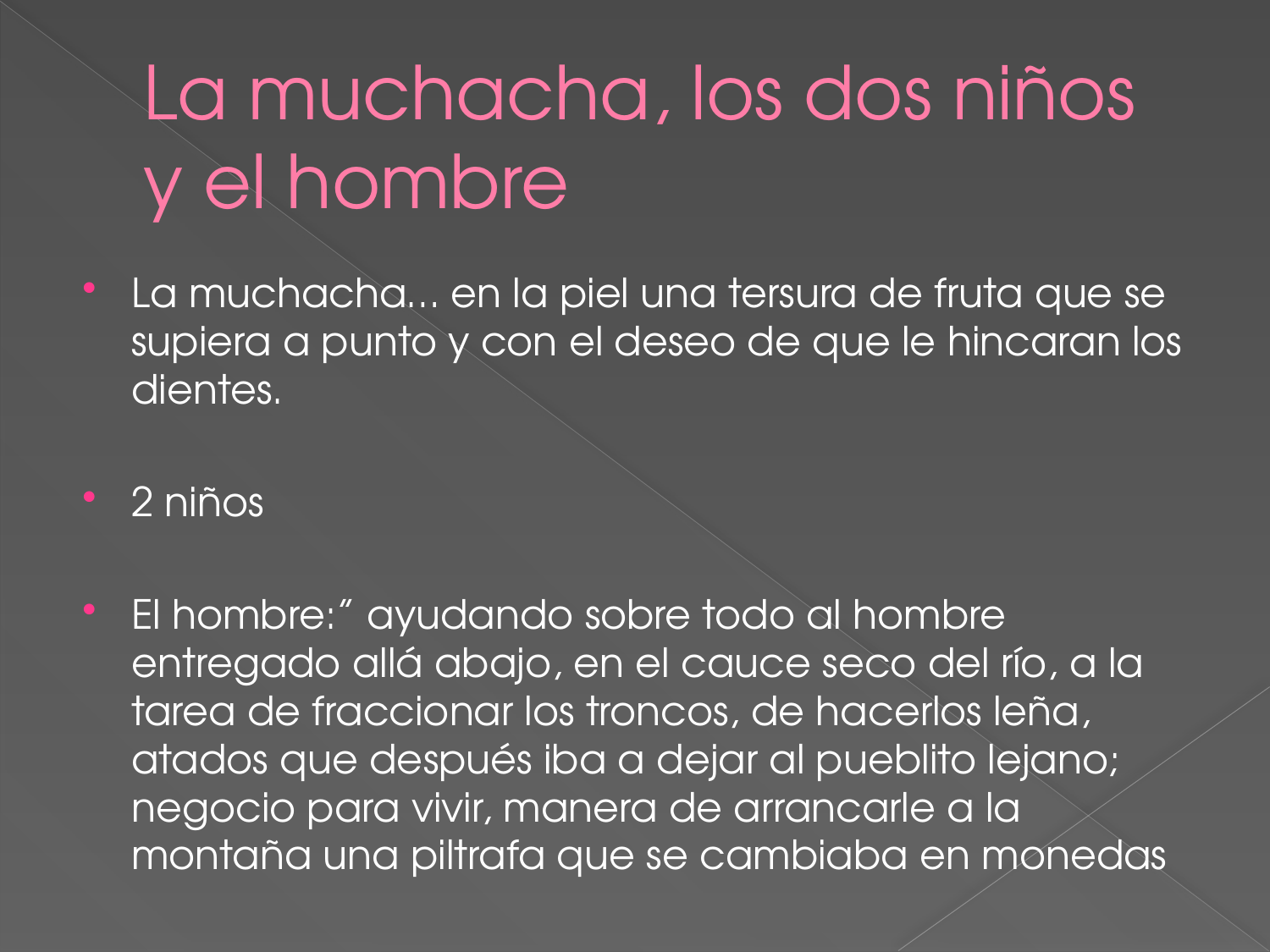

# La muchacha, los dos niños y el hombre
La muchacha… en la piel una tersura de fruta que se supiera a punto y con el deseo de que le hincaran los dientes.

2 niños

El hombre:” ayudando sobre todo al hombre entregado allá abajo, en el cauce seco del río, a la tarea de fraccionar los troncos, de hacerlos leña, atados que después iba a dejar al pueblito lejano; negocio para vivir, manera de arrancarle a la montaña una piltrafa que se cambiaba en monedas